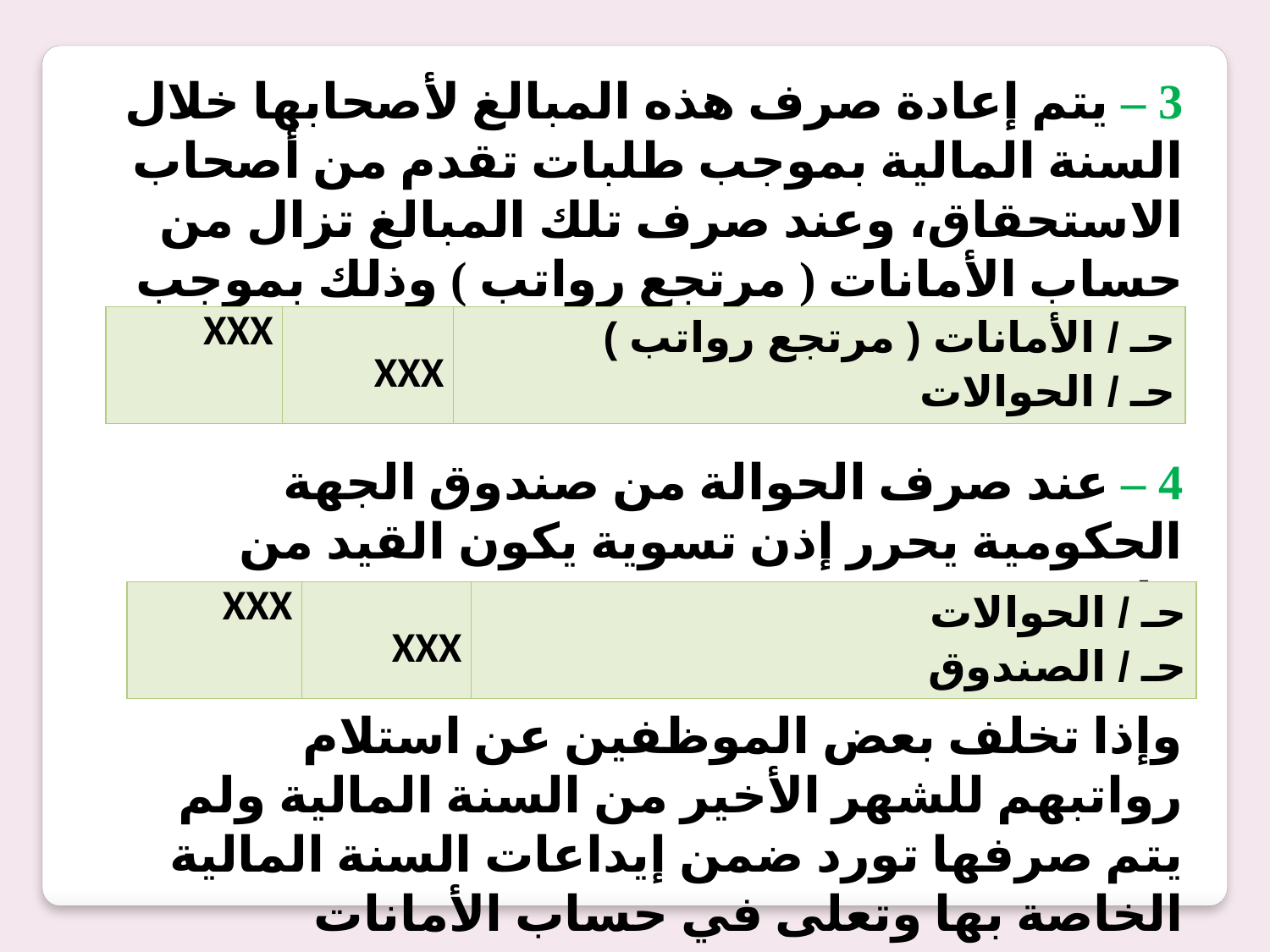

3 – يتم إعادة صرف هذه المبالغ لأصحابها خلال السنة المالية بموجب طلبات تقدم من أصحاب الاستحقاق، وعند صرف تلك المبالغ تزال من حساب الأمانات ( مرتجع رواتب ) وذلك بموجب أمر اعتماد صرف يكون القيد من واقعه :

| XXX | XXX | حـ / الأمانات ( مرتجع رواتب ) حـ / الحوالات |
| --- | --- | --- |
4 – عند صرف الحوالة من صندوق الجهة الحكومية يحرر إذن تسوية يكون القيد من واقعه:

| XXX | XXX | حـ / الحوالات حـ / الصندوق |
| --- | --- | --- |
وإذا تخلف بعض الموظفين عن استلام رواتبهم للشهر الأخير من السنة المالية ولم يتم صرفها تورد ضمن إيداعات السنة المالية الخاصة بها وتعلى في حساب الأمانات ( مرتجع رواتب )